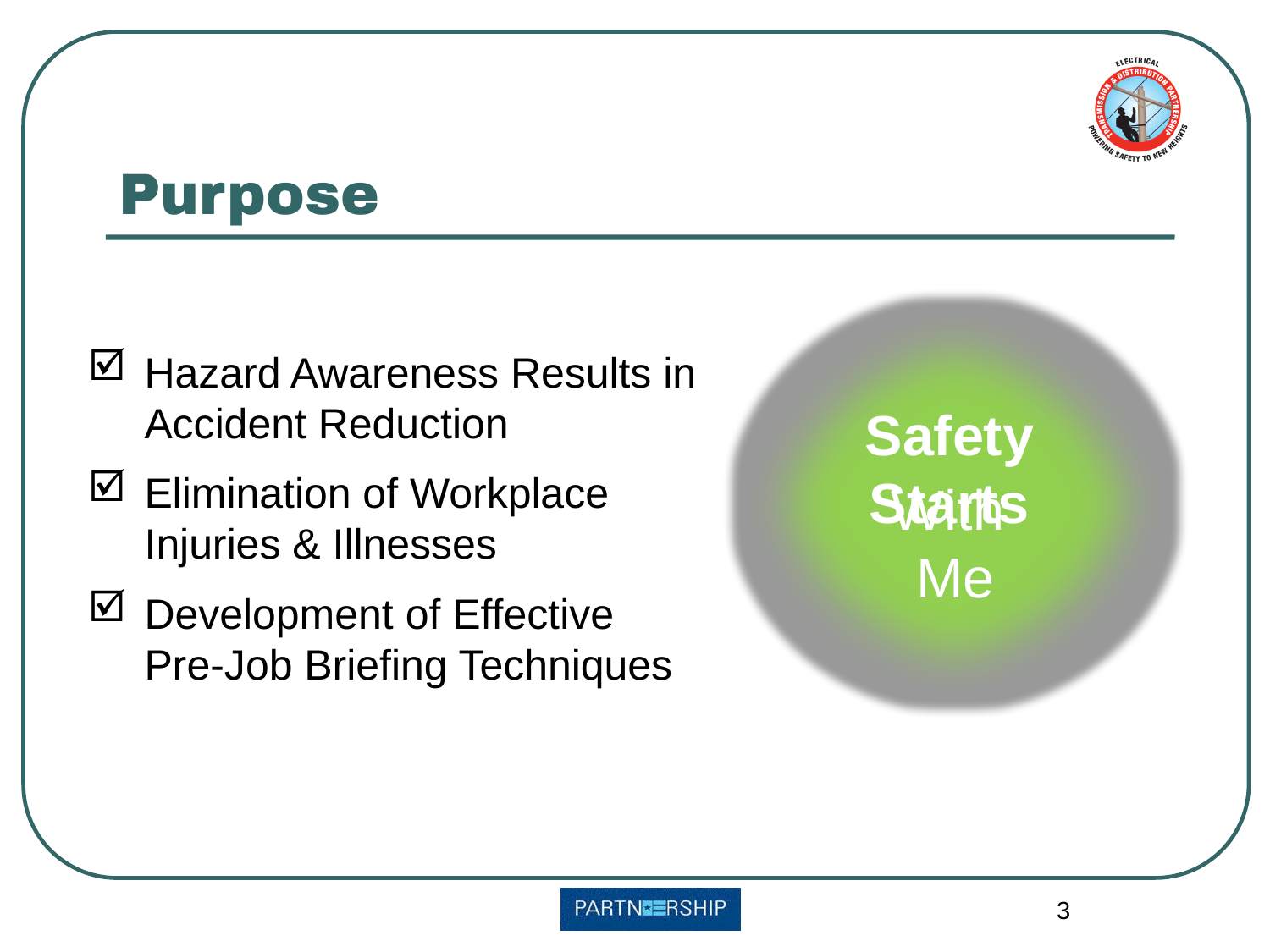

# Purpose

Safety Starts
With
Me
Hazard Awareness Results in Accident Reduction
Elimination of Workplace Injuries & Illnesses
Development of Effective Pre-Job Briefing Techniques

3